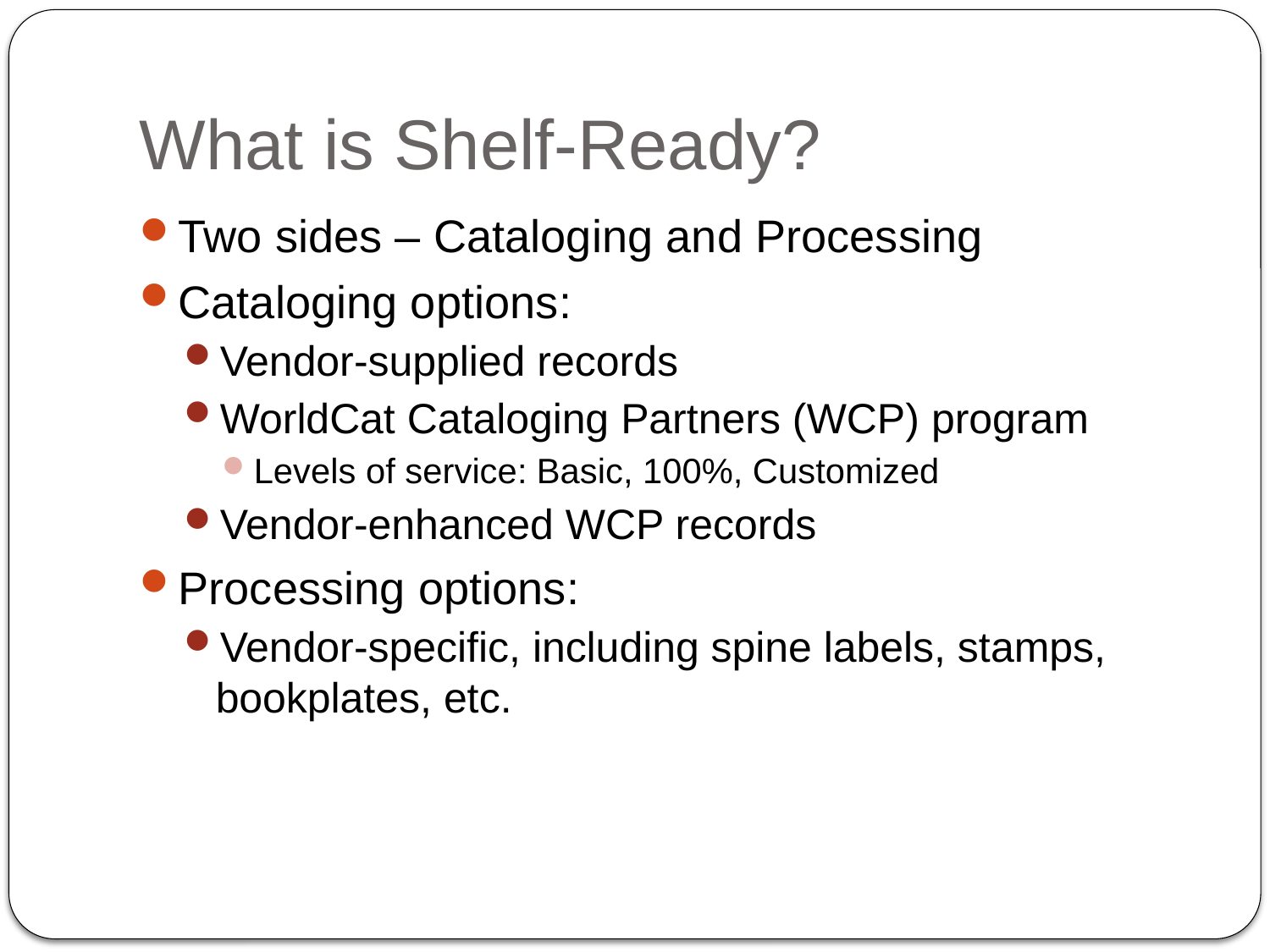

# What is Shelf-Ready?
Two sides – Cataloging and Processing
Cataloging options:
Vendor-supplied records
WorldCat Cataloging Partners (WCP) program
Levels of service: Basic, 100%, Customized
Vendor-enhanced WCP records
Processing options:
Vendor-specific, including spine labels, stamps, bookplates, etc.